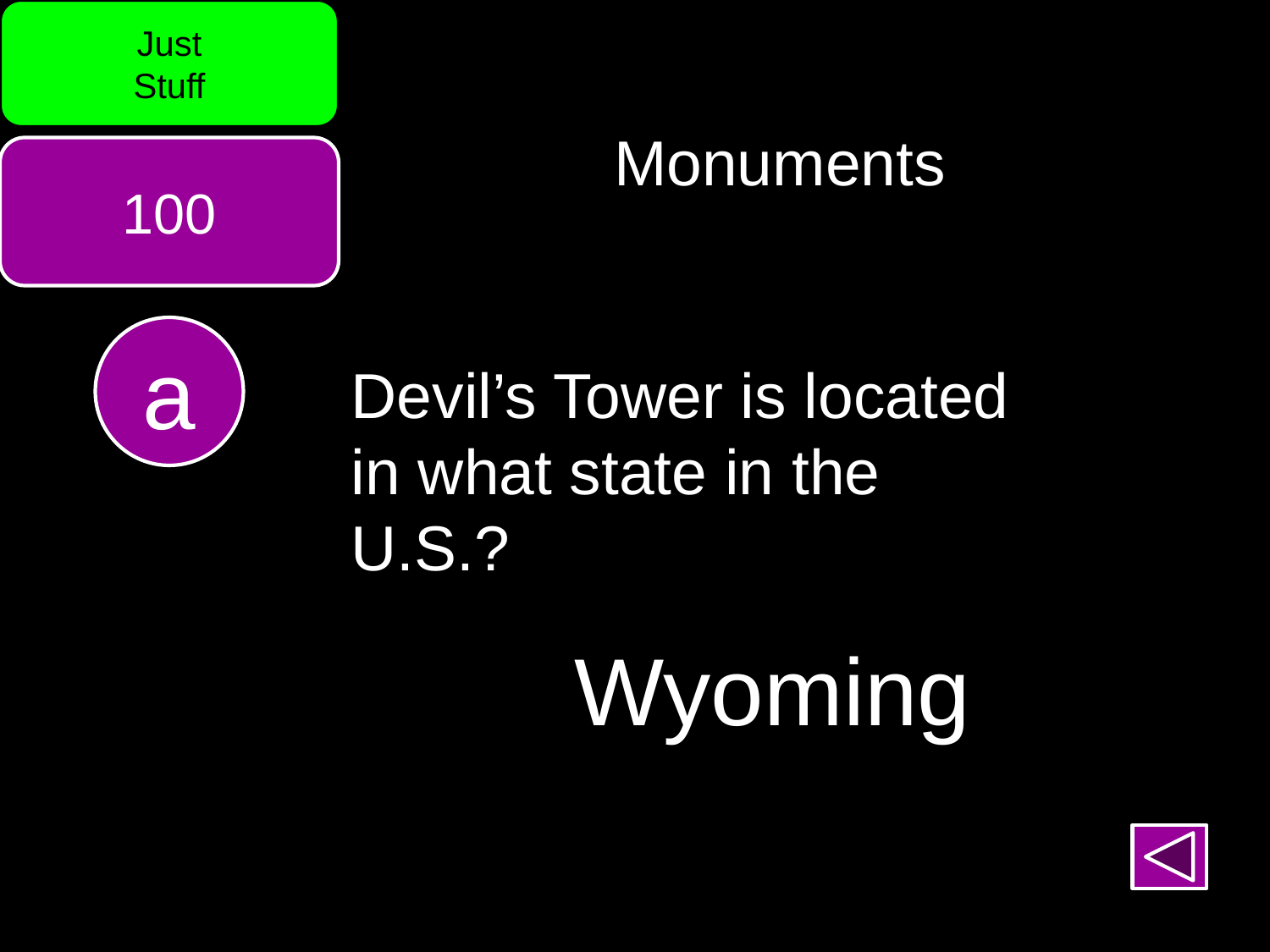

Just
Stuff
Monuments
100
a
Devil’s Tower is located
in what state in the
U.S.?
Wyoming